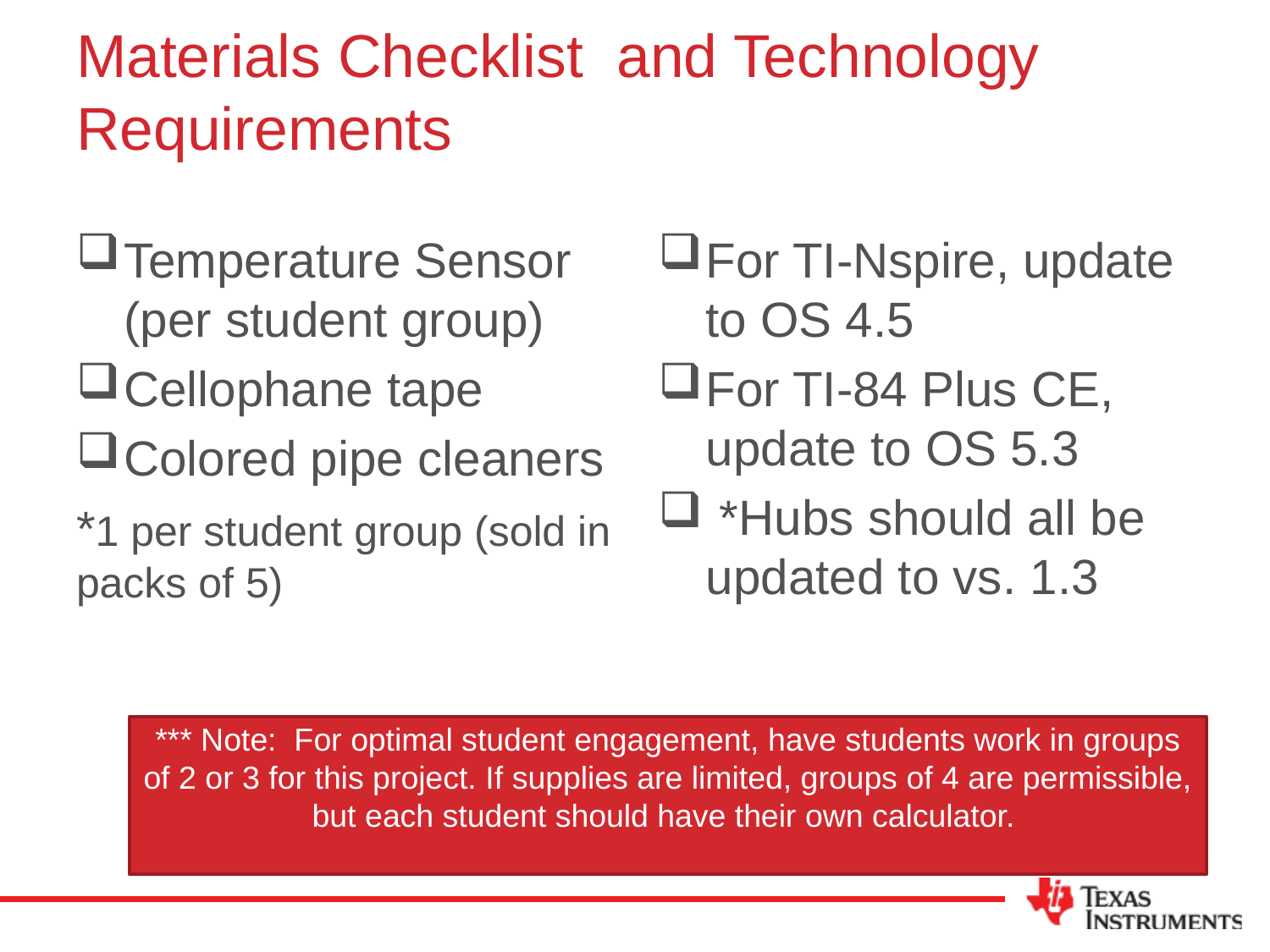

# Materials Checklist  and Technology Requirements
Temperature Sensor (per student group)
Cellophane tape
Colored pipe cleaners
*1 per student group (sold in packs of 5)
For TI-Nspire, update to OS 4.5
For TI-84 Plus CE, update to OS 5.3
 *Hubs should all be updated to vs. 1.3

*** Note:  For optimal student engagement, have students work in groups of 2 or 3 for this project. If supplies are limited, groups of 4 are permissible, but each student should have their own calculator.